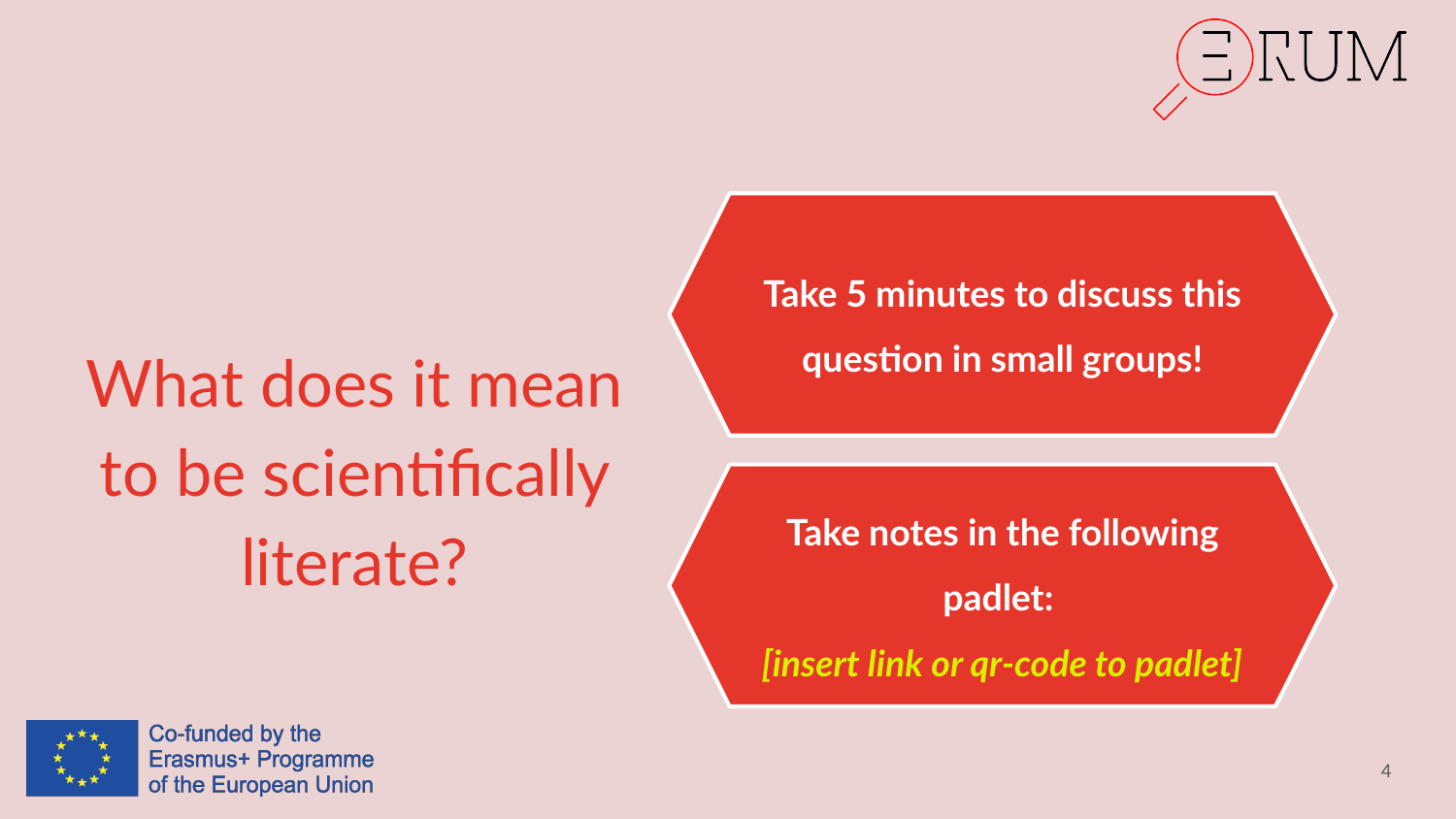

Take 5 minutes to discuss this question in small groups!
What does it mean to be scientifically literate?
Take notes in the following padlet:
[insert link or qr-code to padlet]
4